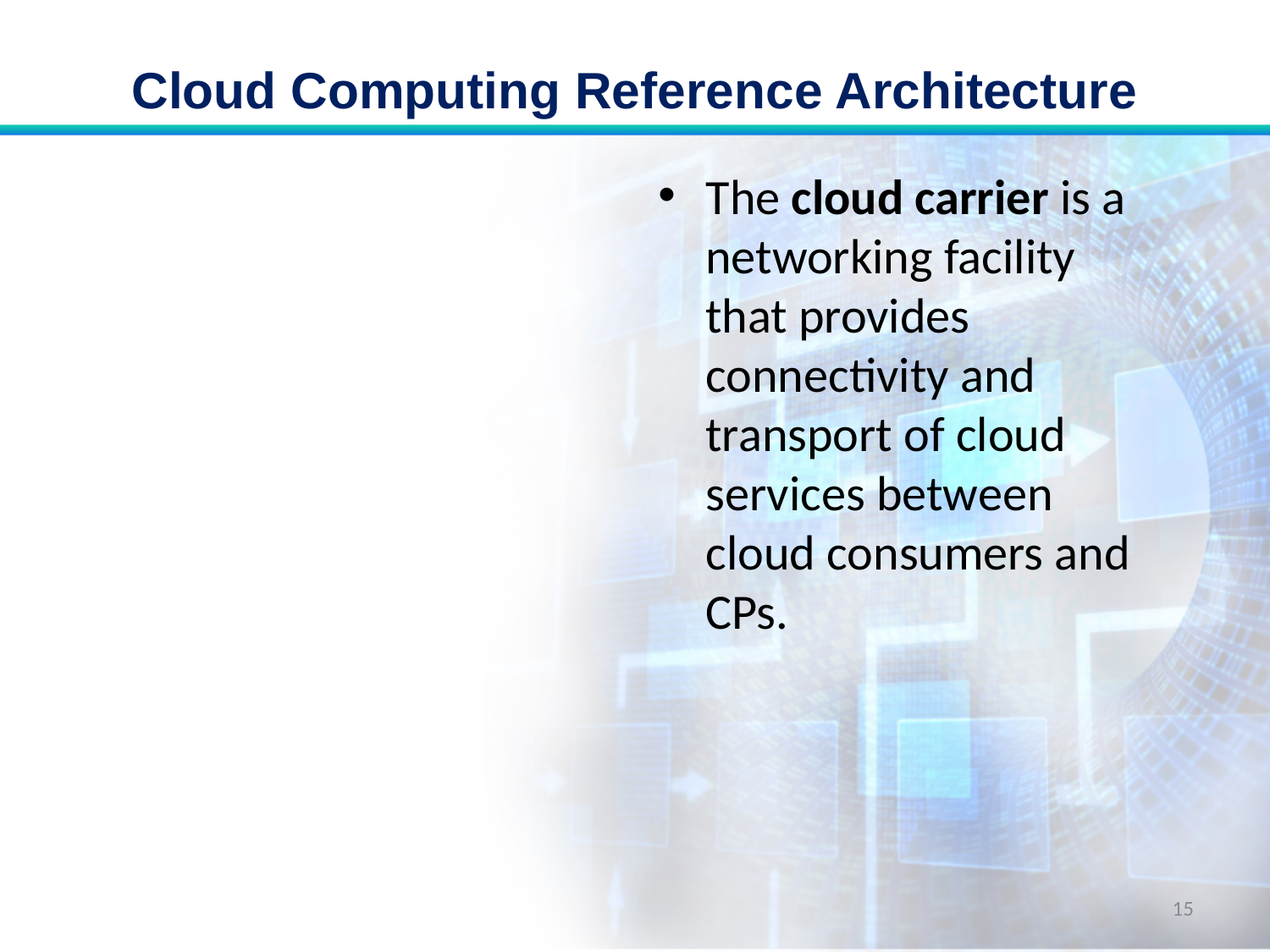

# Cloud Computing Reference Architecture
The cloud carrier is a networking facility that provides connectivity and transport of cloud services between cloud consumers and CPs.
15